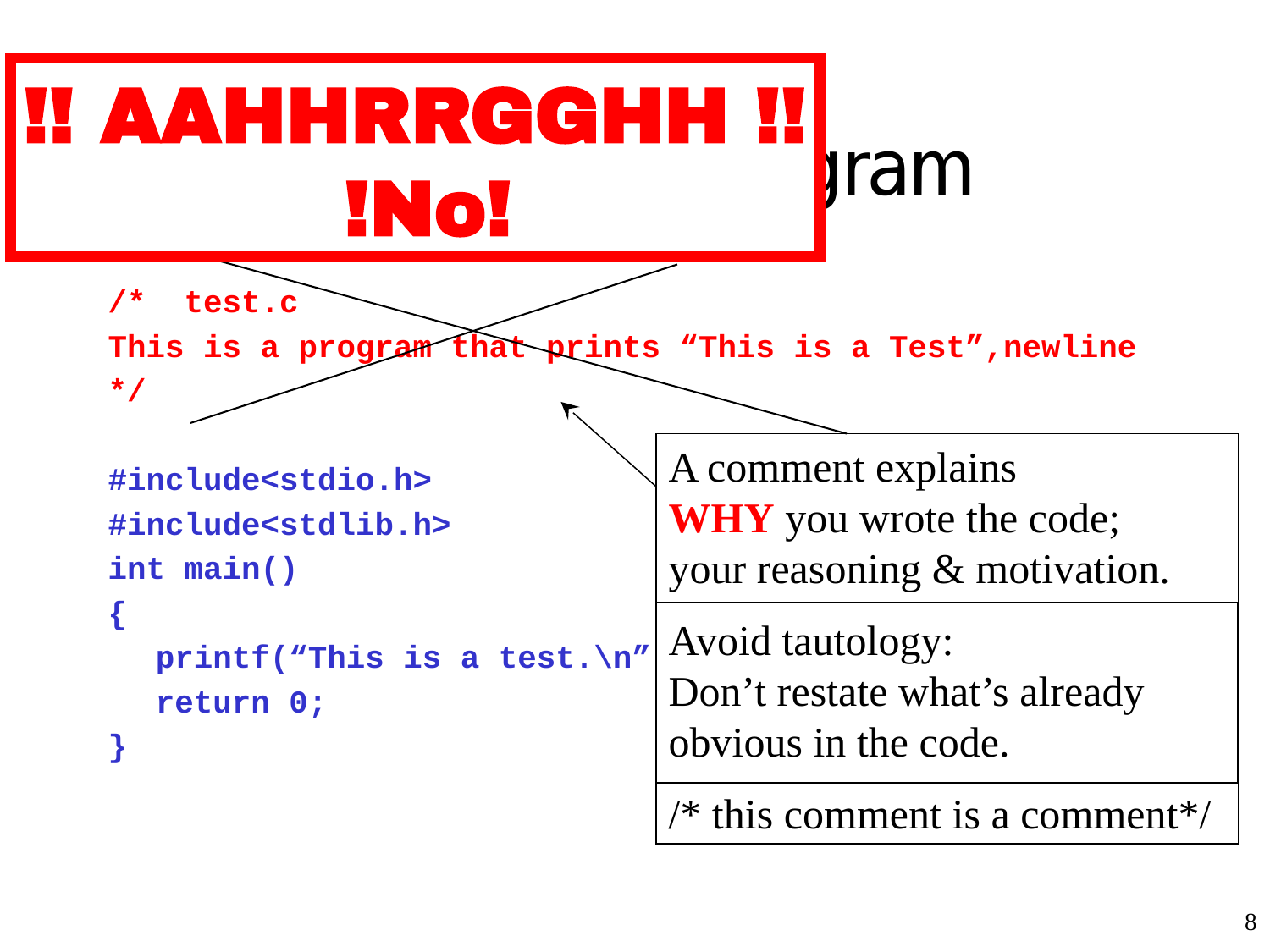

!! AAHHRRGGHH !!
 !No!
# A Simple C Program

/*  test.c
This is a program that prints “This is a Test”,newline
*/

#include<stdio.h>
#include<stdlib.h>
int main()
{
	printf(“This is a test.\n”);
	return 0;
}

A comment explains
WHY you wrote the code;
your reasoning & motivation.
Avoid tautology:
Don’t restate what’s already obvious in the code.
/* this comment is a comment*/

8